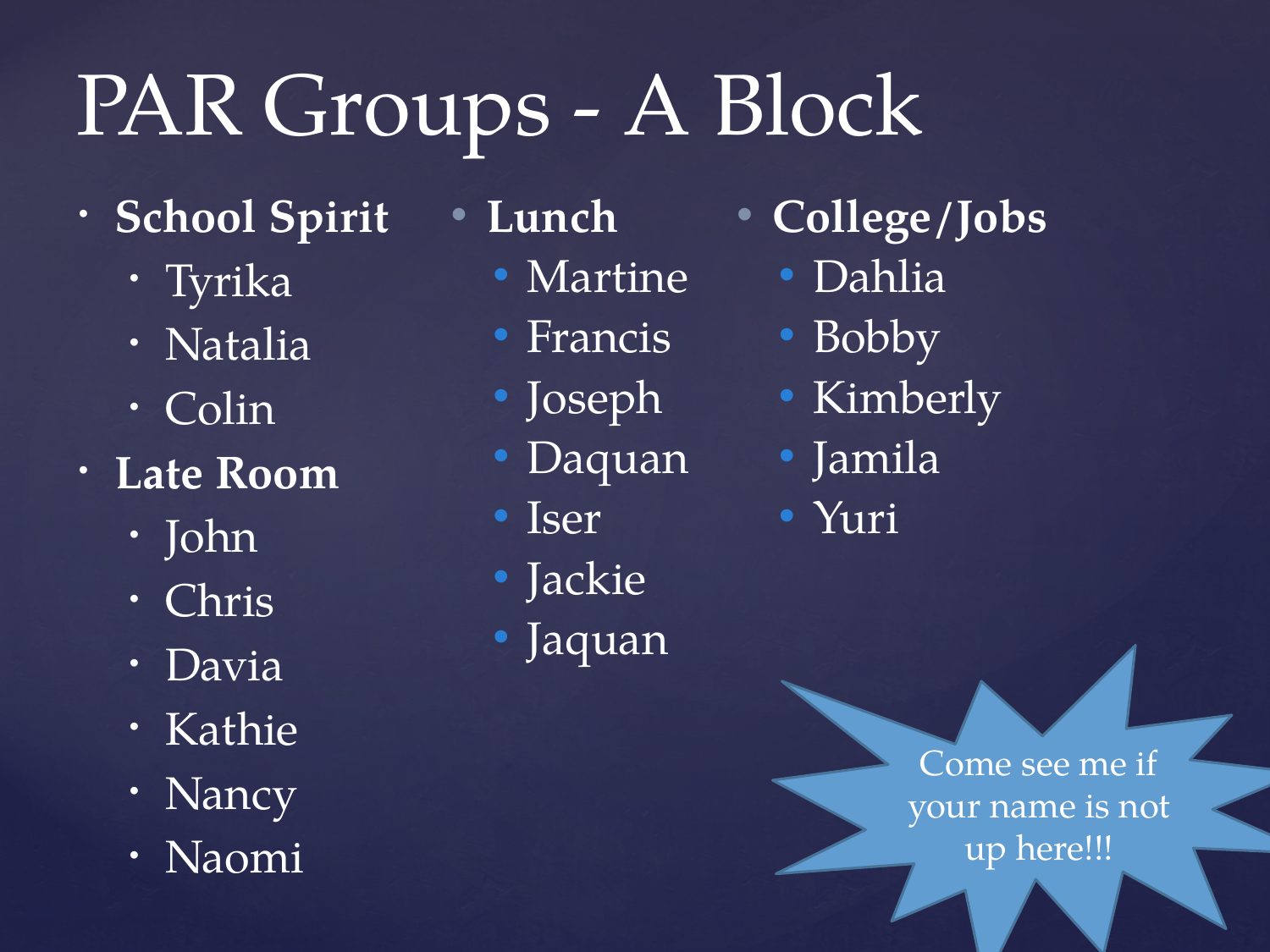

# PAR Groups - A Block
School Spirit
Tyrika
Natalia
Colin
Late Room
John
Chris
Davia
Kathie
Nancy
Naomi
Lunch
Martine
Francis
Joseph
Daquan
Iser
Jackie
Jaquan
College/Jobs
Dahlia
Bobby
Kimberly
Jamila
Yuri
Come see me if your name is not up here!!!